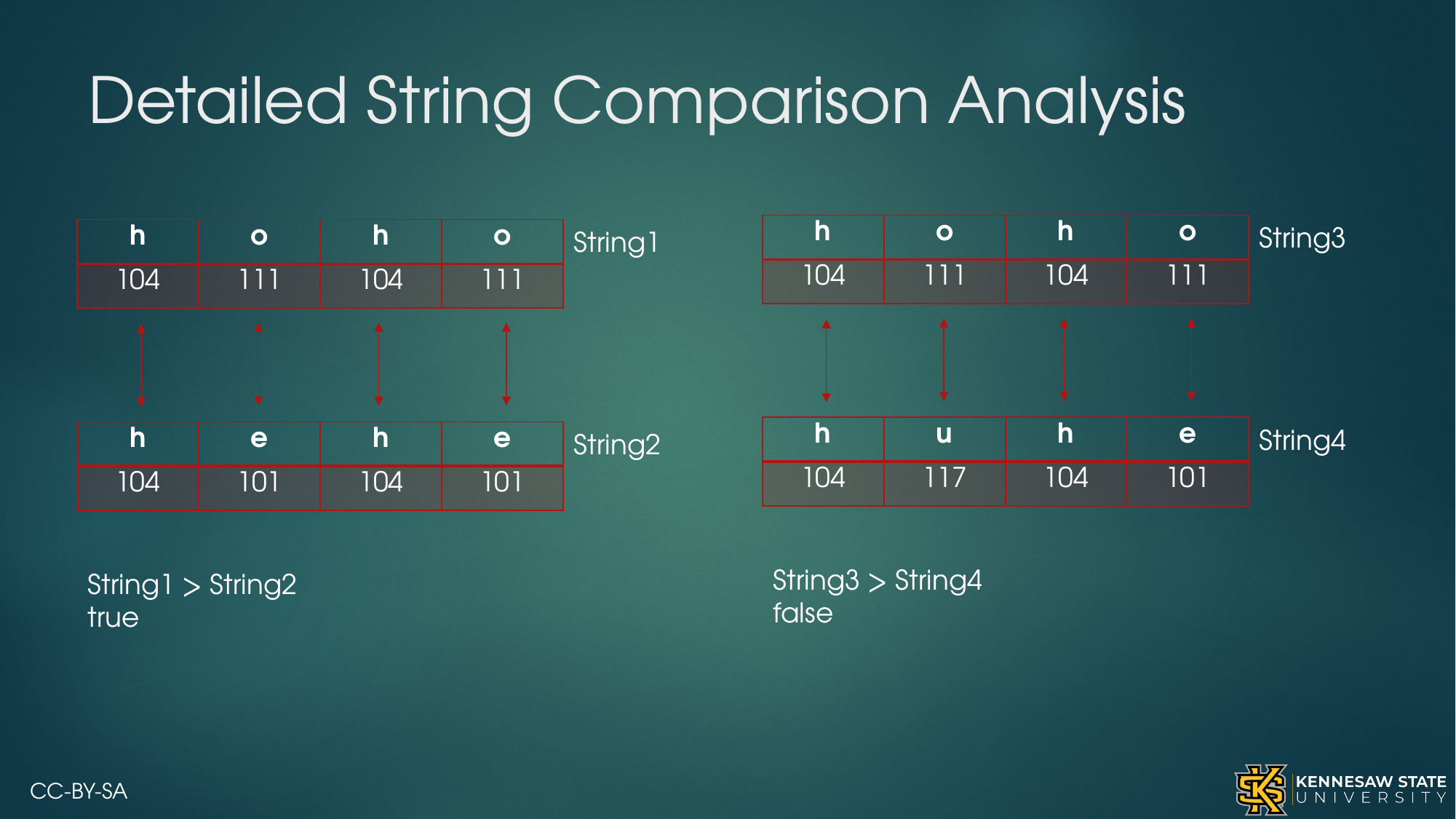

# Detailed String Comparison Analysis
| h | o | h | o |
| --- | --- | --- | --- |
| 104 | 111 | 104 | 111 |
String3
| h | o | h | o |
| --- | --- | --- | --- |
| 104 | 111 | 104 | 111 |
String1
| h | u | h | e |
| --- | --- | --- | --- |
| 104 | 117 | 104 | 101 |
String4
| h | e | h | e |
| --- | --- | --- | --- |
| 104 | 101 | 104 | 101 |
String2
String3 > String4
false
String1 > String2
true